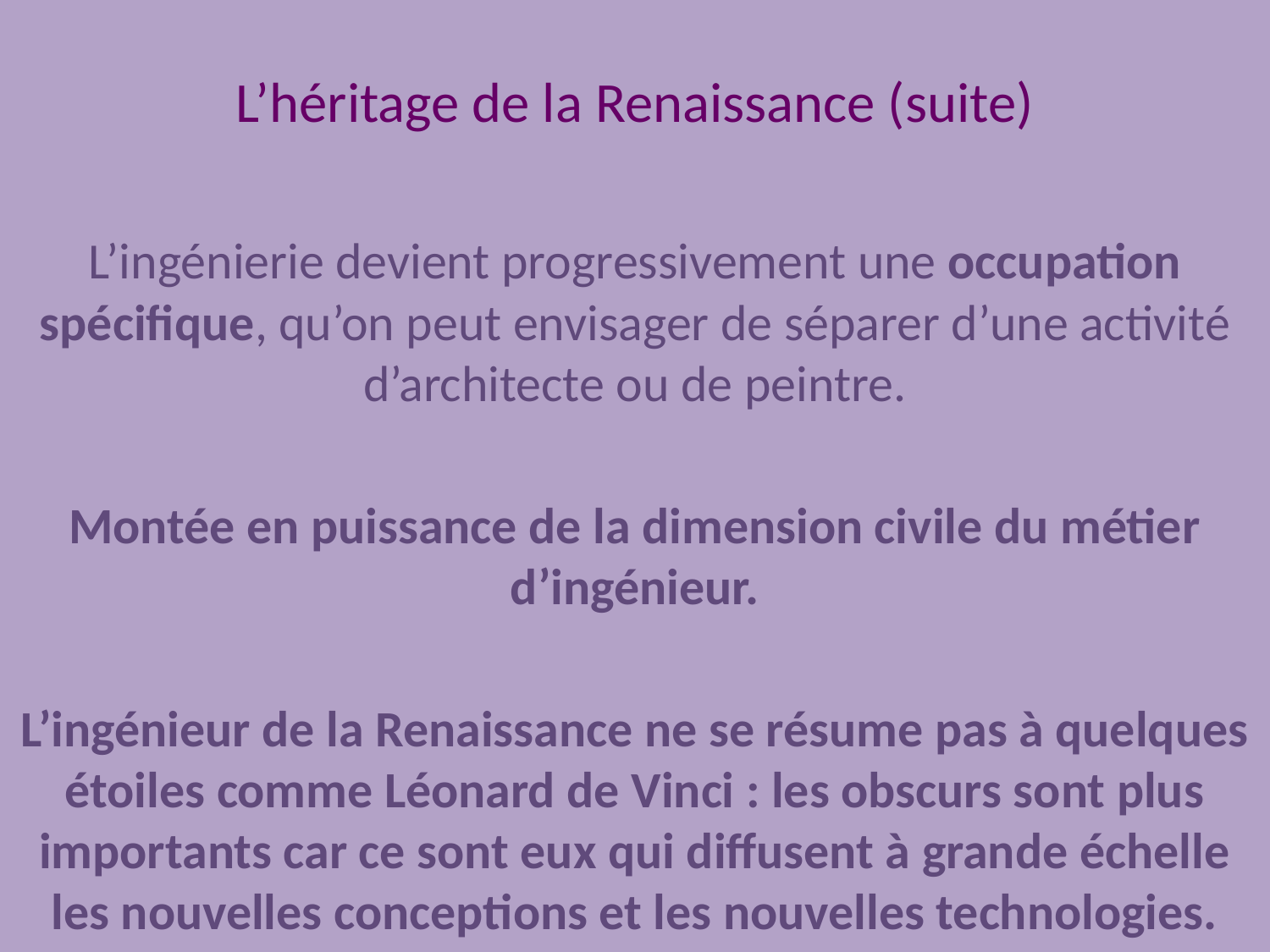

# L’héritage de la Renaissance (suite)
L’ingénierie devient progressivement une occupation spécifique, qu’on peut envisager de séparer d’une activité d’architecte ou de peintre.

Montée en puissance de la dimension civile du métier d’ingénieur.

L’ingénieur de la Renaissance ne se résume pas à quelques étoiles comme Léonard de Vinci : les obscurs sont plus importants car ce sont eux qui diffusent à grande échelle les nouvelles conceptions et les nouvelles technologies.